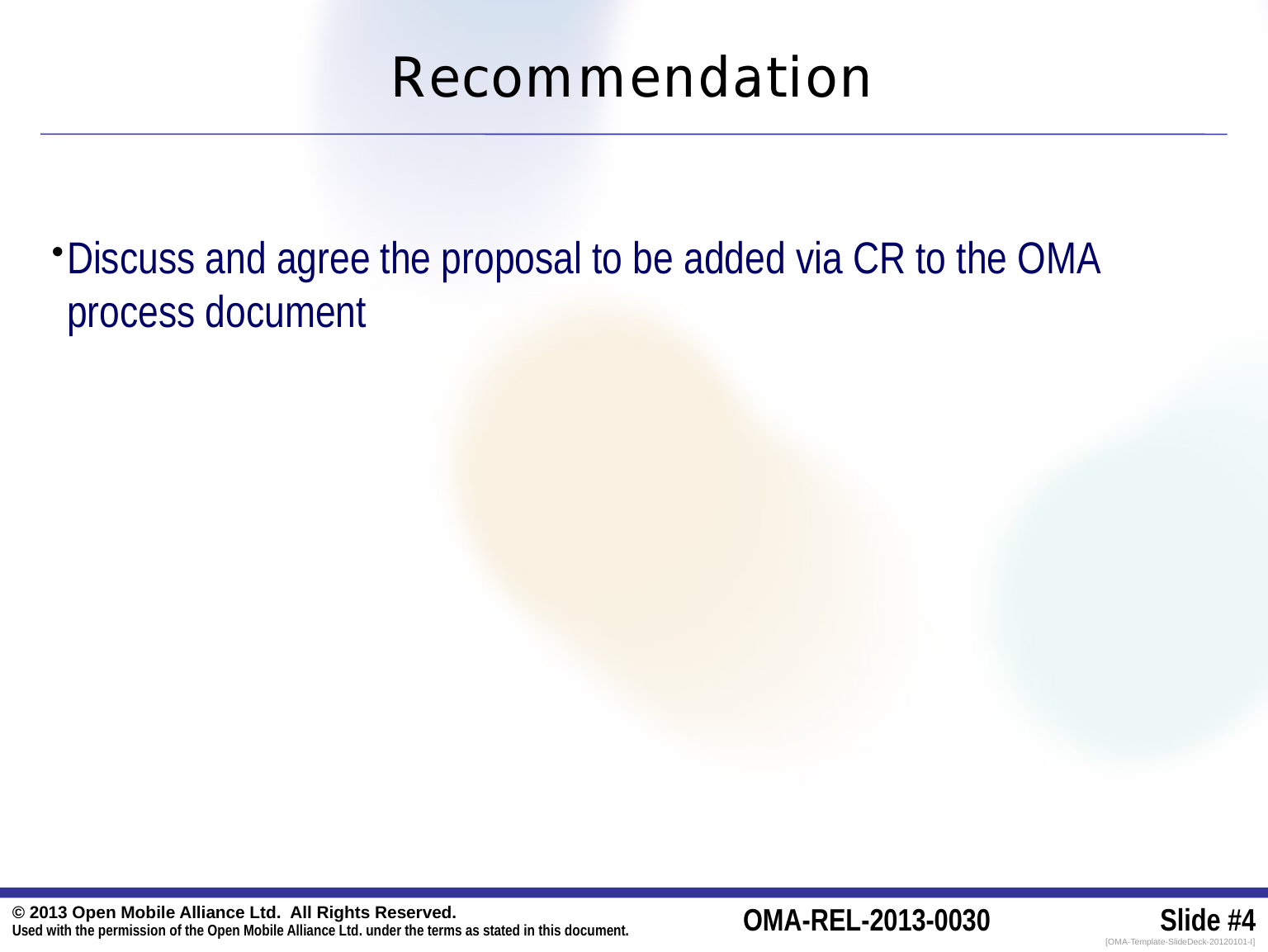

# Recommendation

Discuss and agree the proposal to be added via CR to the OMA process document